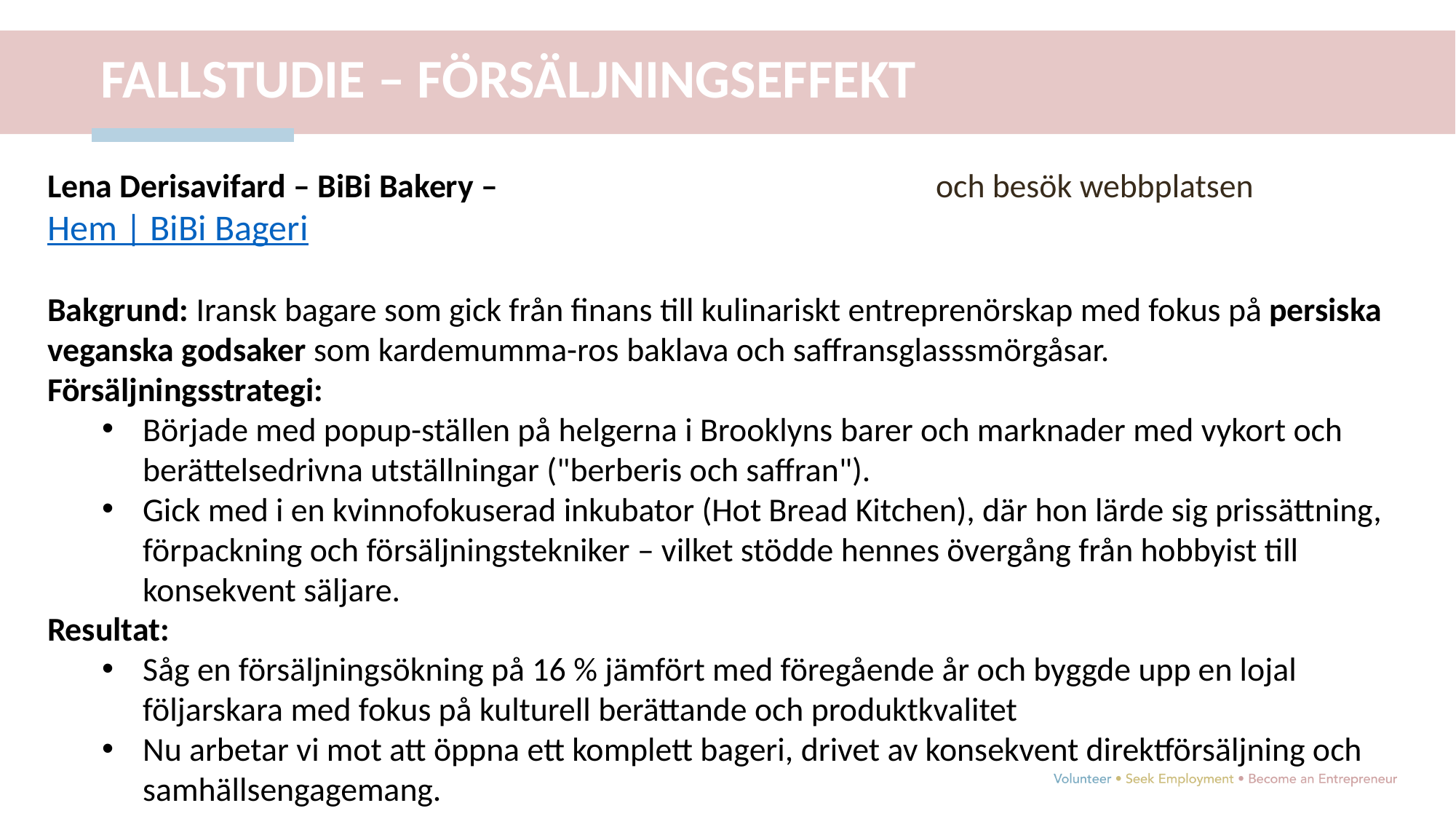

FALLSTUDIE – FÖRSÄLJNINGSEFFEKT
Lena Derisavifard – BiBi Bakery – LÄS HELA HENNES BERÄTTELSE och besök webbplatsen Hem | BiBi Bageri

Bakgrund: Iransk bagare som gick från finans till kulinariskt entreprenörskap med fokus på persiska veganska godsaker som kardemumma-ros baklava och saffransglasssmörgåsar.
Försäljningsstrategi:
Började med popup-ställen på helgerna i Brooklyns barer och marknader med vykort och berättelsedrivna utställningar ("berberis och saffran").
Gick med i en kvinnofokuserad inkubator (Hot Bread Kitchen), där hon lärde sig prissättning, förpackning och försäljningstekniker – vilket stödde hennes övergång från hobbyist till konsekvent säljare.
Resultat:
Såg en försäljningsökning på 16 % jämfört med föregående år och byggde upp en lojal följarskara med fokus på kulturell berättande och produktkvalitet
Nu arbetar vi mot att öppna ett komplett bageri, drivet av konsekvent direktförsäljning och samhällsengagemang.